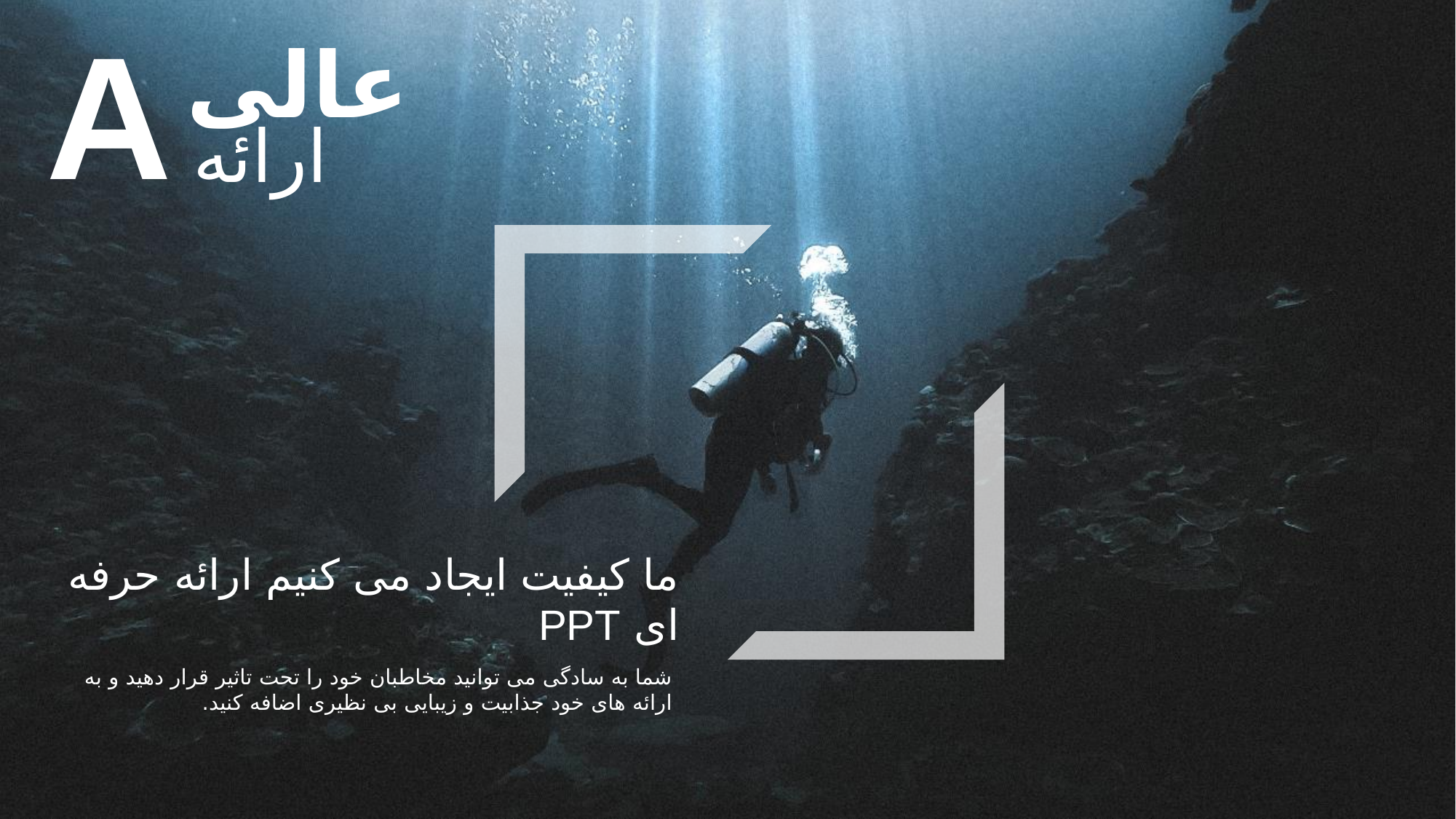

A
عالی
ارائه

ما کیفیت ایجاد می کنیم ارائه حرفه ای PPT
شما به سادگی می توانید مخاطبان خود را تحت تاثیر قرار دهید و به ارائه های خود جذابیت و زیبایی بی نظیری اضافه کنید.